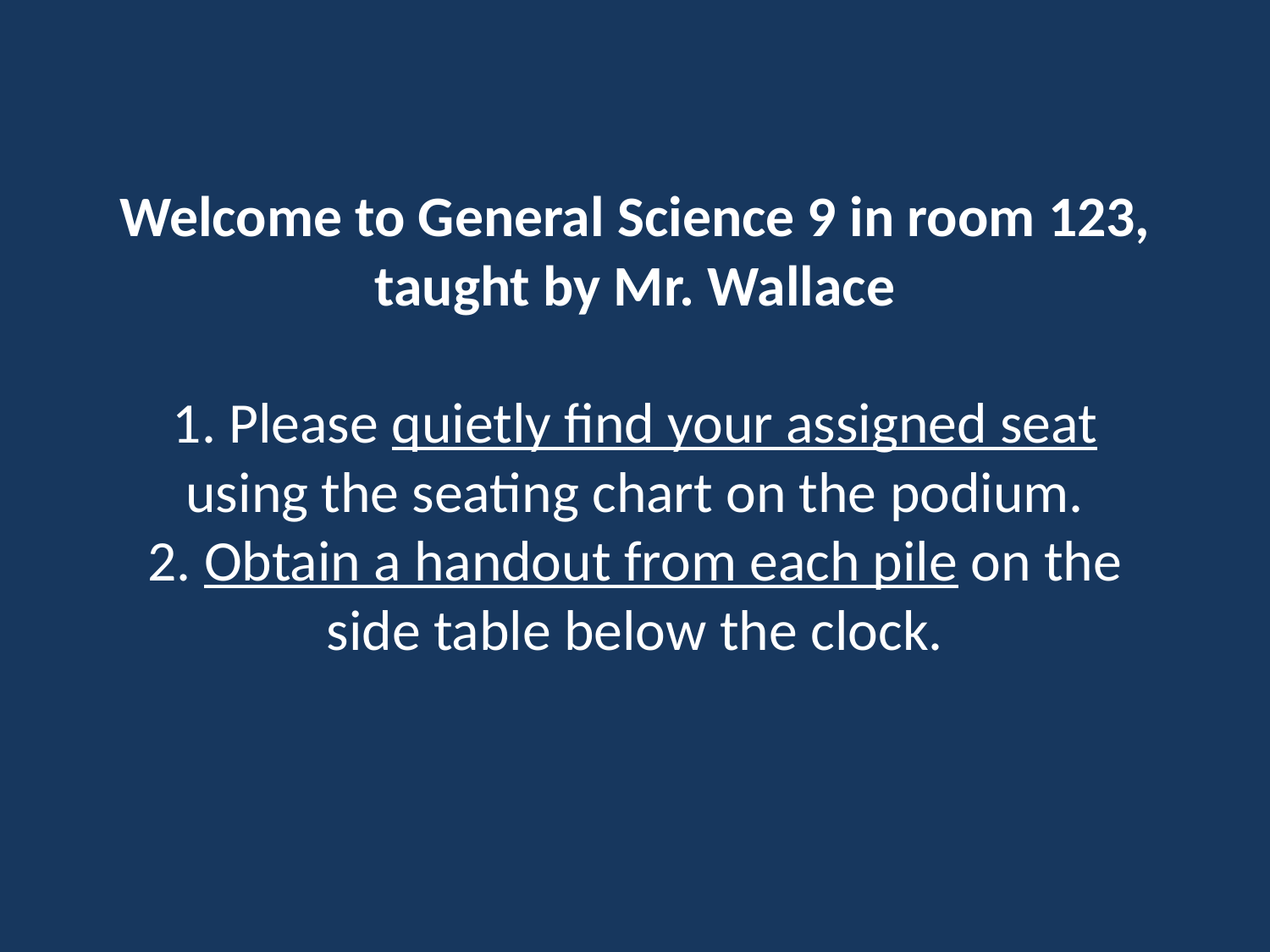

# Welcome to General Science 9 in room 123, taught by Mr. Wallace 1. Please quietly find your assigned seat using the seating chart on the podium. 2. Obtain a handout from each pile on the side table below the clock.